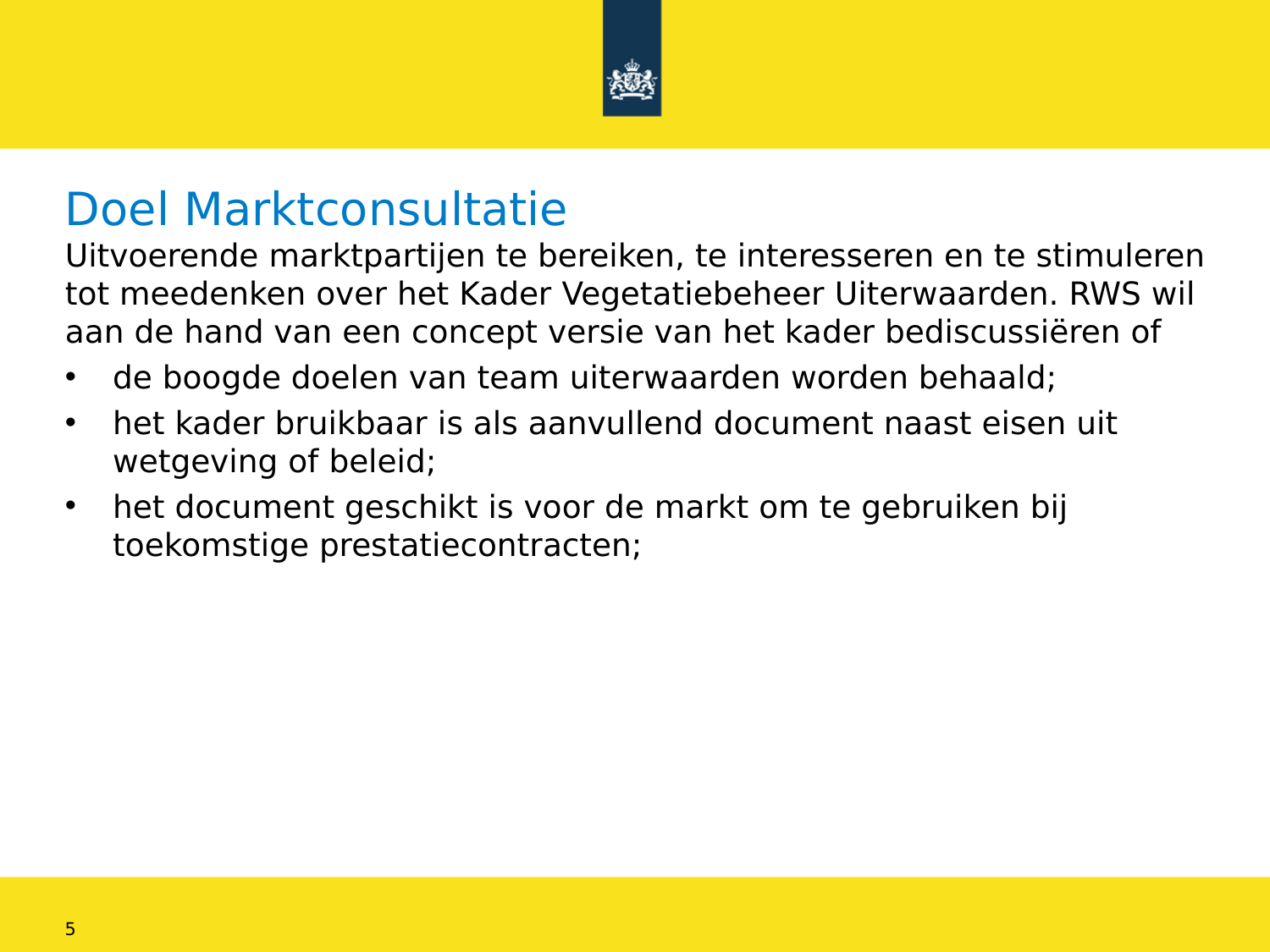

# Doel Marktconsultatie
Uitvoerende marktpartijen te bereiken, te interesseren en te stimuleren tot meedenken over het Kader Vegetatiebeheer Uiterwaarden. RWS wil aan de hand van een concept versie van het kader bediscussiëren of
de boogde doelen van team uiterwaarden worden behaald;
het kader bruikbaar is als aanvullend document naast eisen uit wetgeving of beleid;
het document geschikt is voor de markt om te gebruiken bij toekomstige prestatiecontracten;